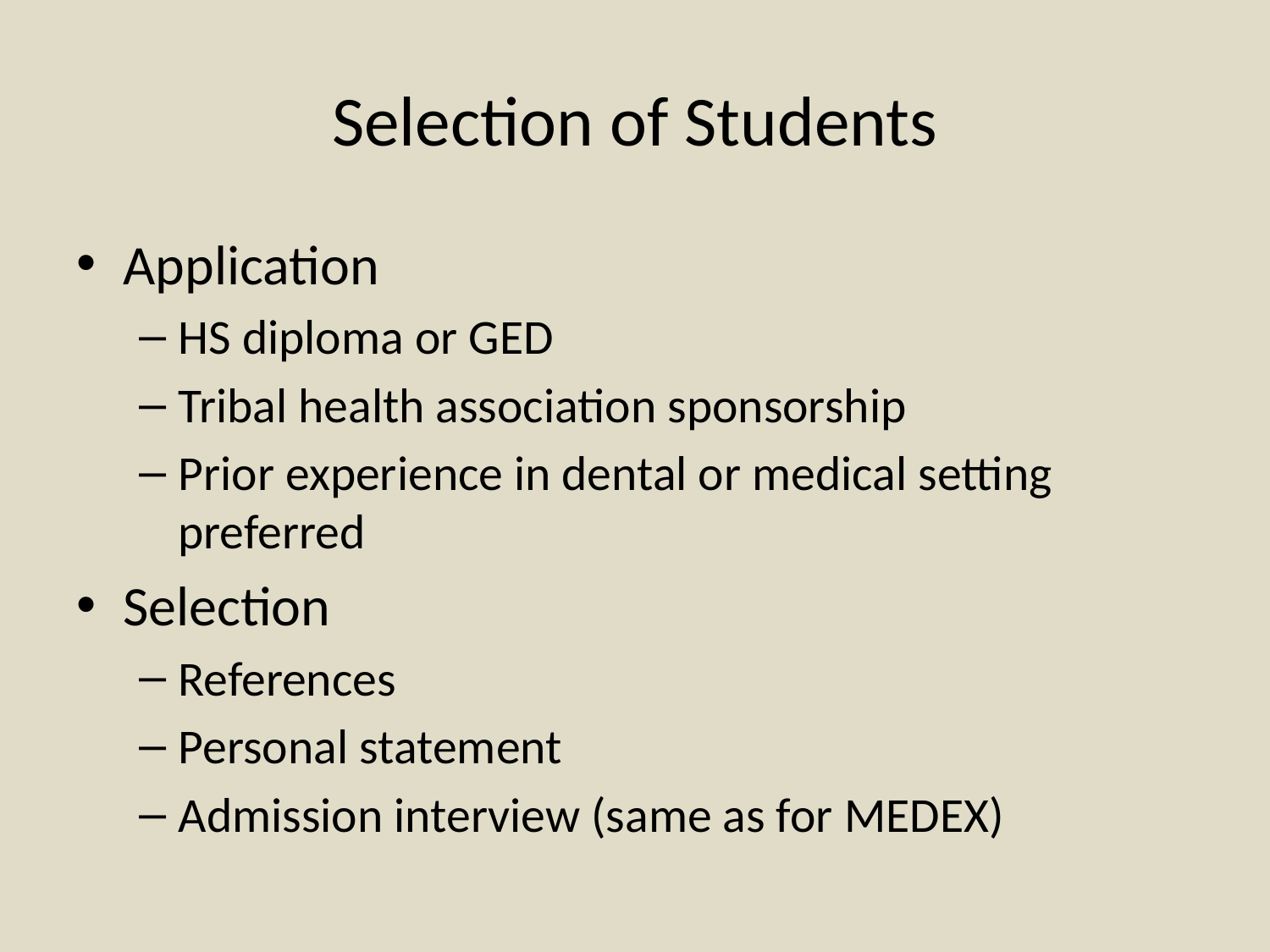

# Selection of Students
Application
HS diploma or GED
Tribal health association sponsorship
Prior experience in dental or medical setting preferred
Selection
References
Personal statement
Admission interview (same as for MEDEX)